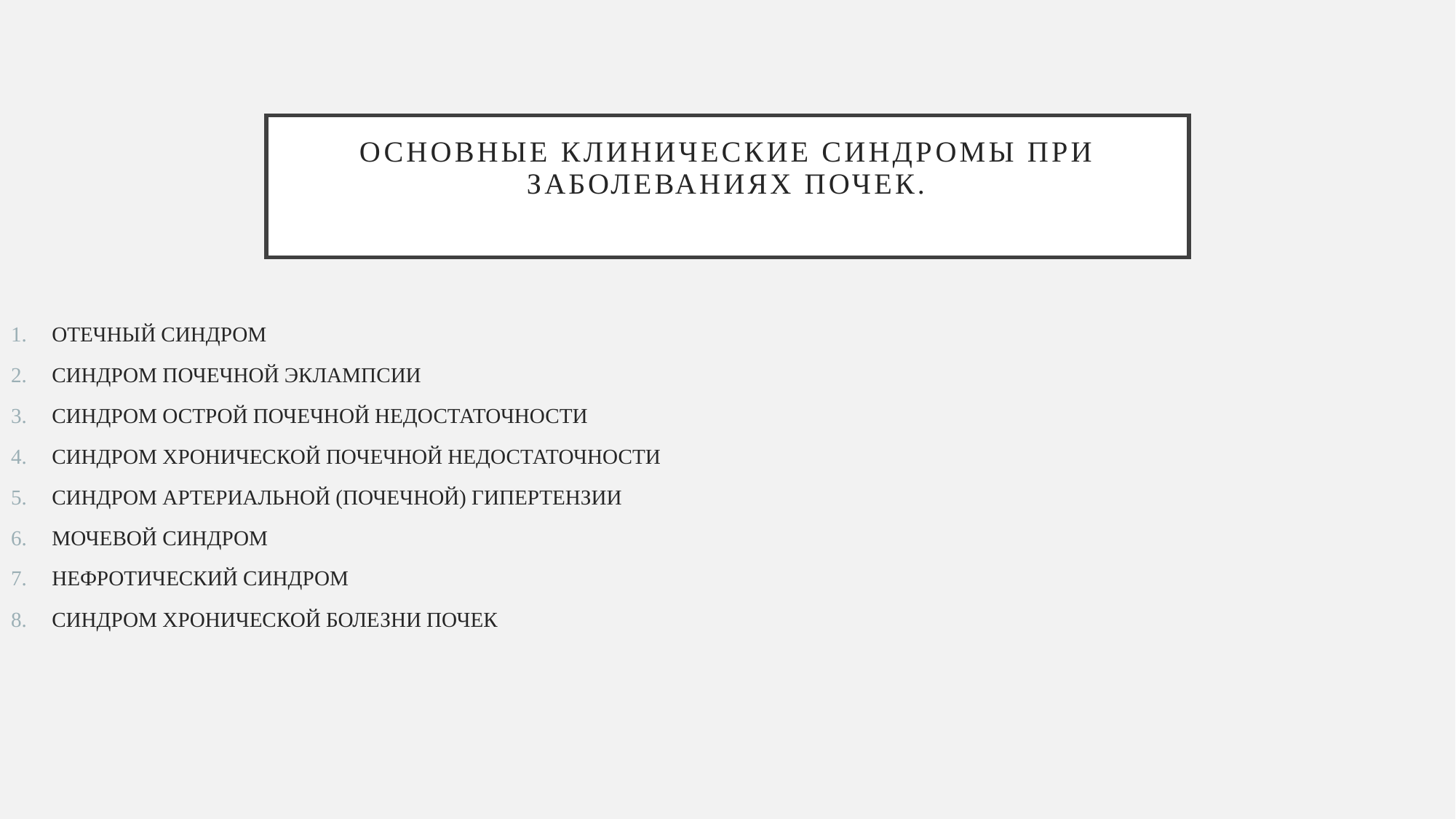

# основные клинические синдромы при заболеваниях почек.
ОТЕЧНЫЙ СИНДРОМ
СИНДРОМ ПОЧЕЧНОЙ ЭКЛАМПСИИ
СИНДРОМ ОСТРОЙ ПОЧЕЧНОЙ НЕДОСТАТОЧНОСТИ
СИНДРОМ ХРОНИЧЕСКОЙ ПОЧЕЧНОЙ НЕДОСТАТОЧНОСТИ
СИНДРОМ АРТЕРИАЛЬНОЙ (ПОЧЕЧНОЙ) ГИПЕРТЕНЗИИ
МОЧЕВОЙ СИНДРОМ
НЕФРОТИЧЕСКИЙ СИНДРОМ
СИНДРОМ ХРОНИЧЕСКОЙ БОЛЕЗНИ ПОЧЕК